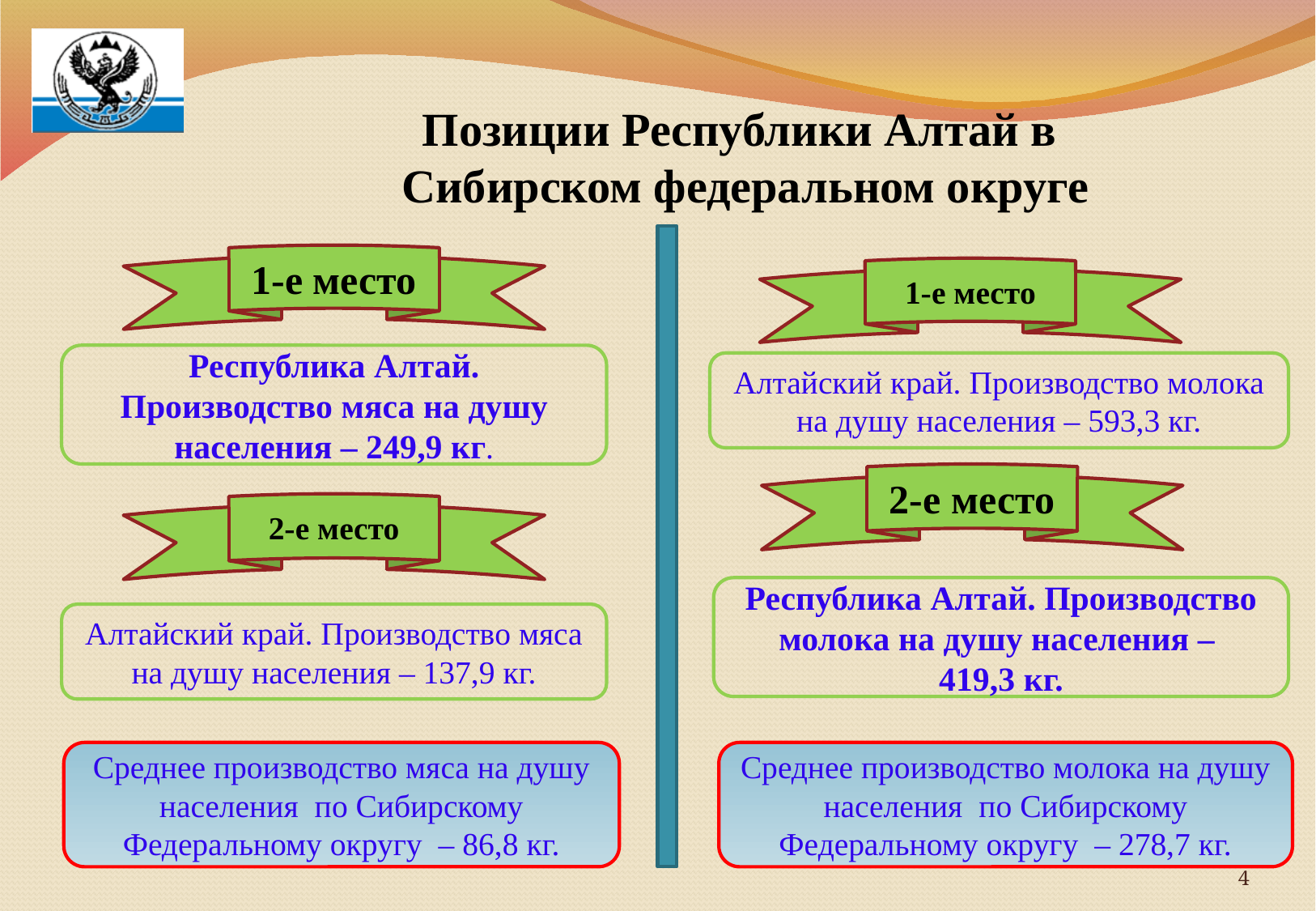

# Позиции Республики Алтай в Сибирском федеральном округе

1-е место
1-е место
Республика Алтай. Производство мяса на душу населения – 249,9 кг.
Алтайский край. Производство молока на душу населения – 593,3 кг.
2-е место
2-е место
Республика Алтай. Производство молока на душу населения –
419,3 кг.
Алтайский край. Производство мяса на душу населения – 137,9 кг.
Среднее производство мяса на душу населения  по Сибирскому Федеральному округу  – 86,8 кг.
Среднее производство молока на душу населения  по Сибирскому Федеральному округу  – 278,7 кг.
4